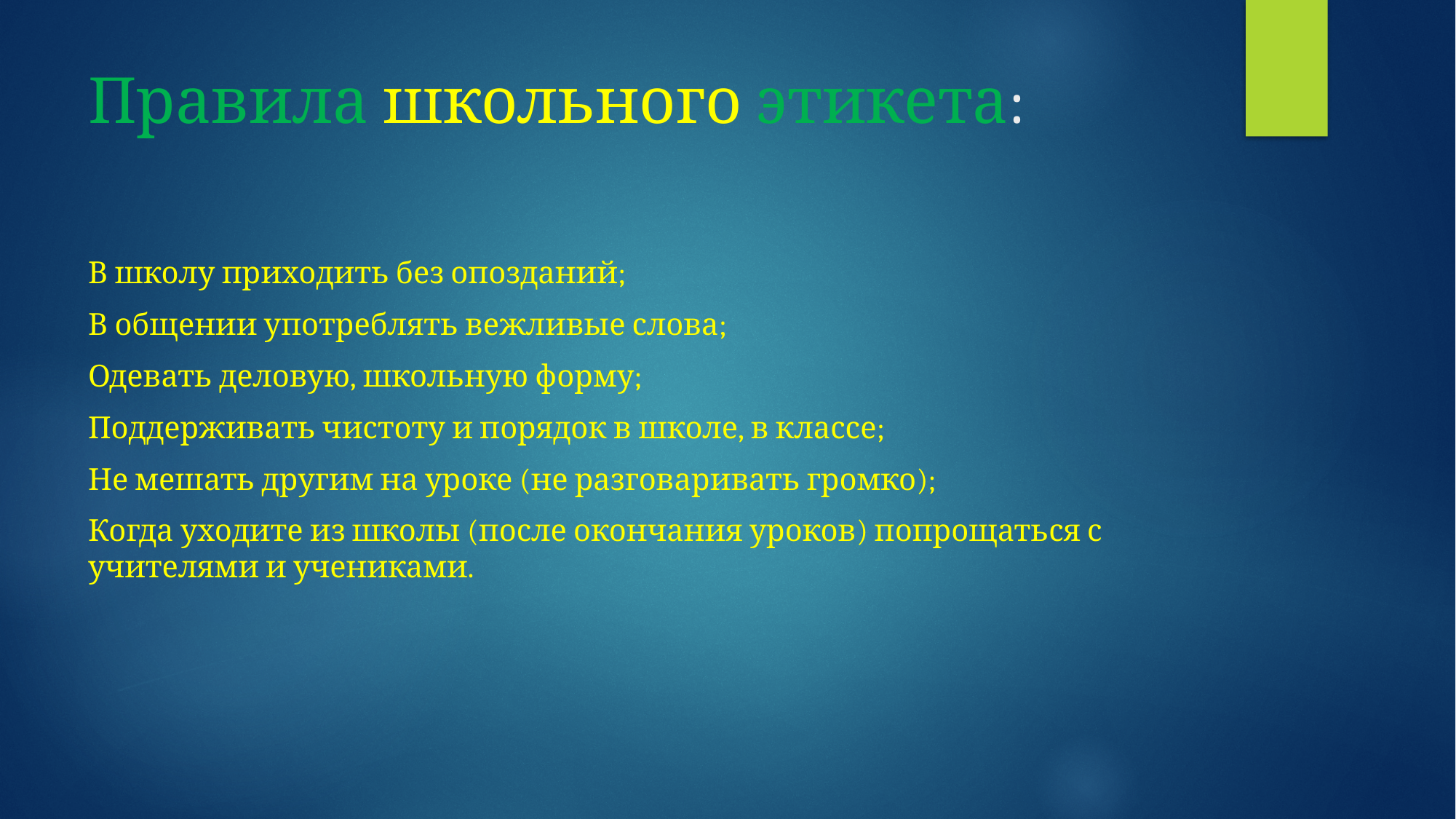

# Правила школьного этикета:
В школу приходить без опозданий;
В общении употреблять вежливые слова;
Одевать деловую, школьную форму;
Поддерживать чистоту и порядок в школе, в классе;
Не мешать другим на уроке (не разговаривать громко);
Когда уходите из школы (после окончания уроков) попрощаться с учителями и учениками.